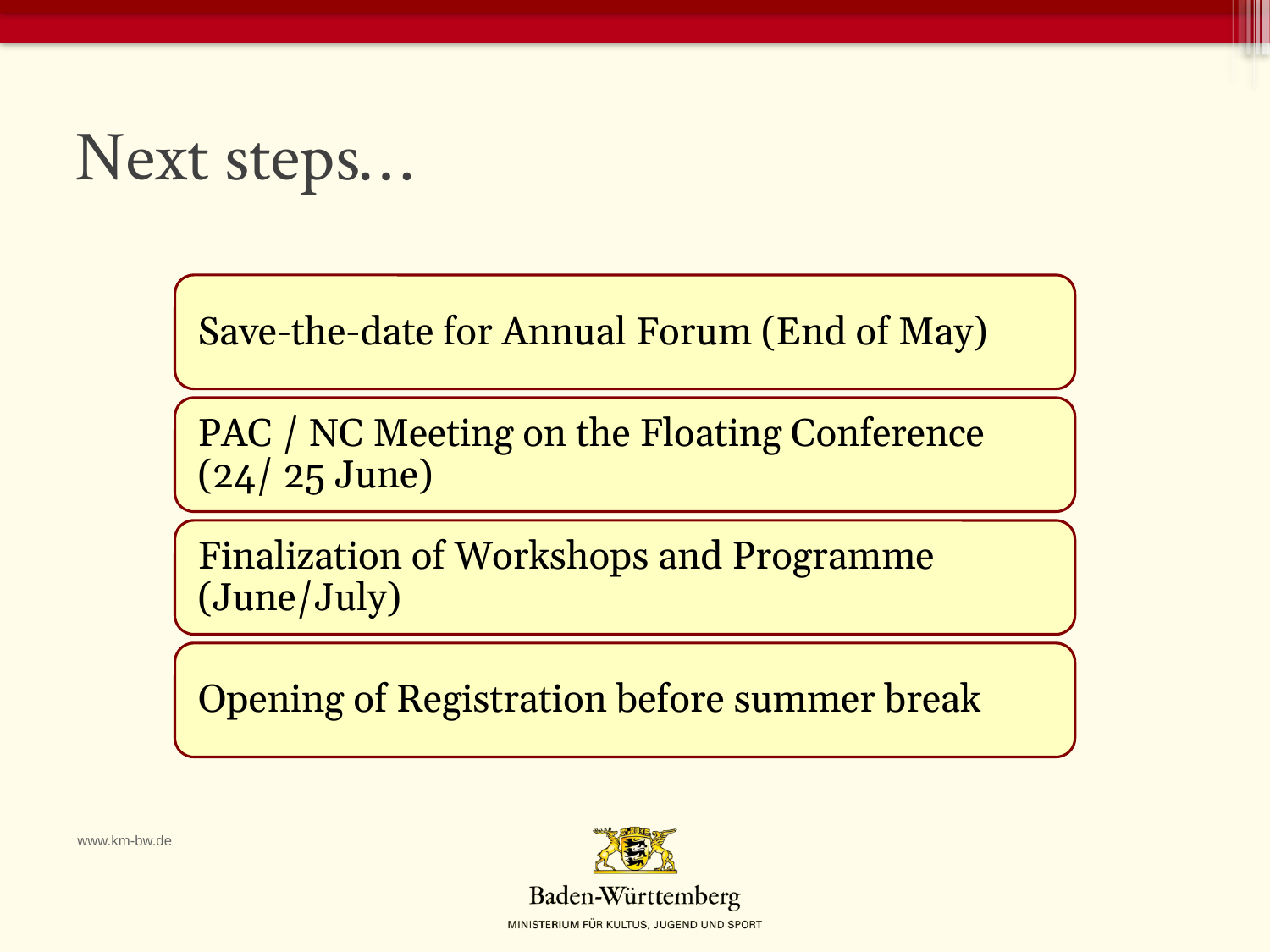

# Next steps…
Save-the-date for Annual Forum (End of May)
PAC / NC Meeting on the Floating Conference (24/ 25 June)
Finalization of Workshops and Programme (June/July)
Opening of Registration before summer break
www.km-bw.de